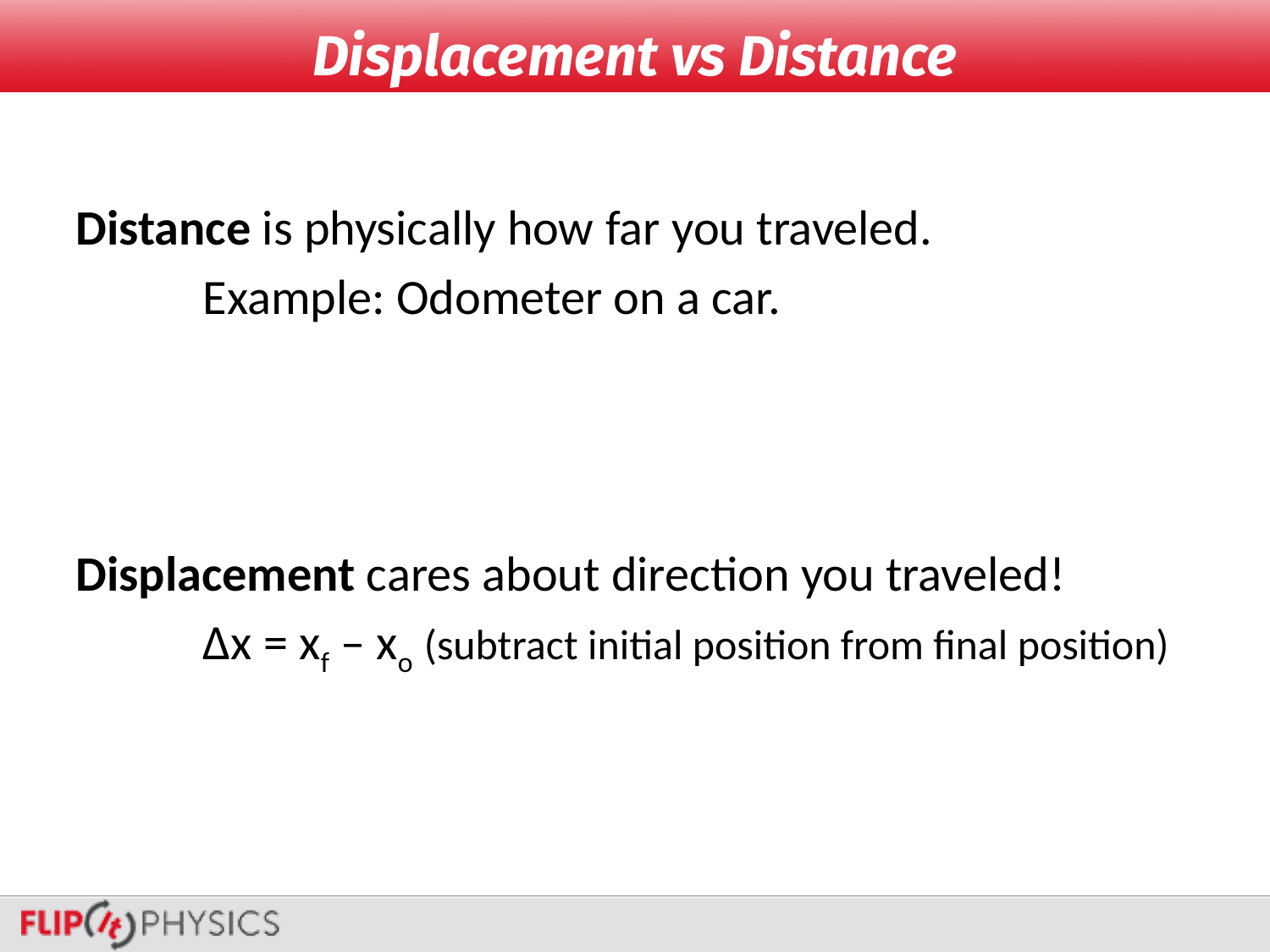

# Displacement vs Distance

Distance is physically how far you traveled.
	Example: Odometer on a car.

Displacement cares about direction you traveled!
	Δx = xf – xo (subtract initial position from final position)